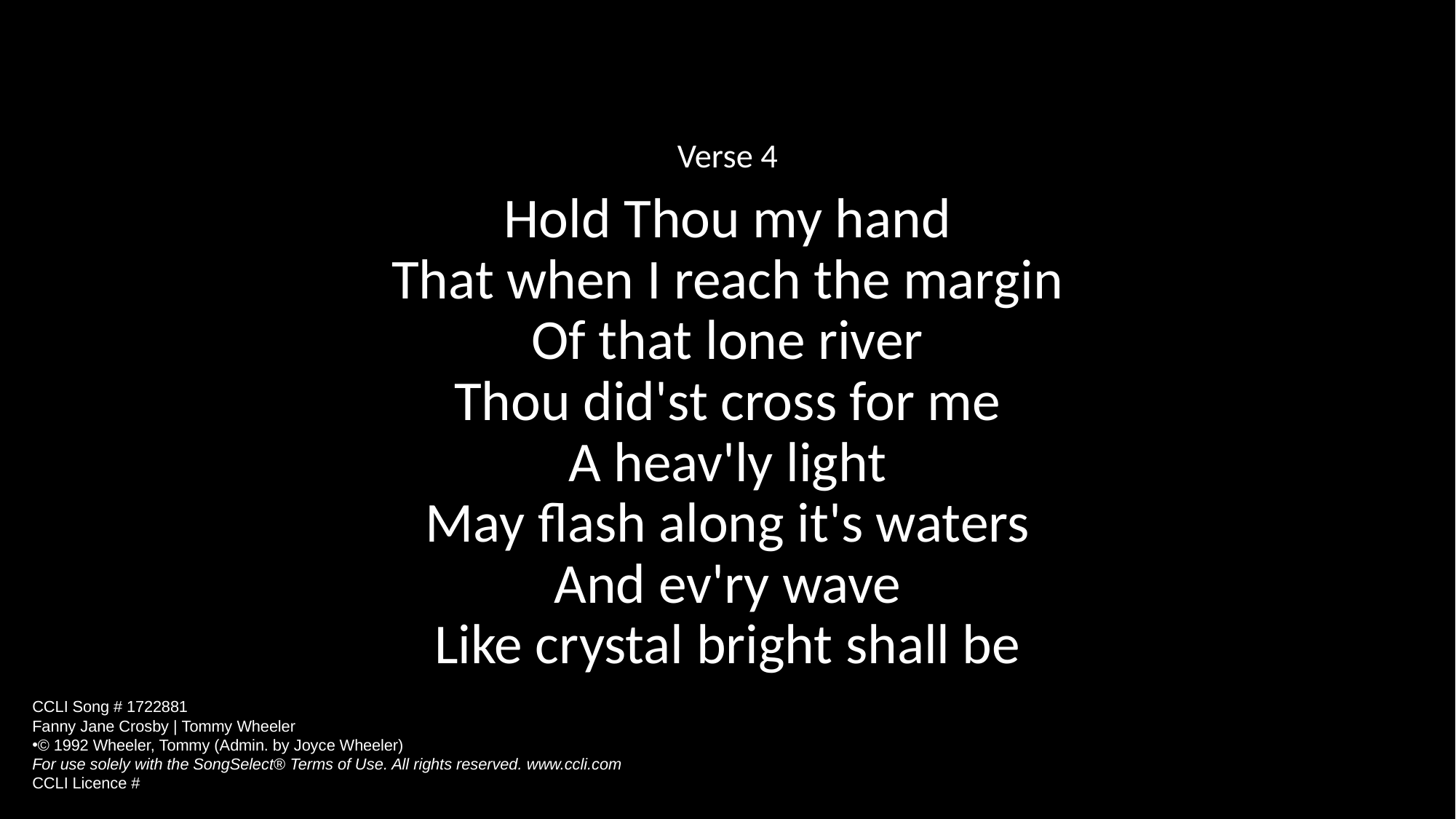

Verse 4
Hold Thou my hand
That when I reach the margin
Of that lone river
Thou did'st cross for me
A heav'ly light
May flash along it's waters
And ev'ry wave
Like crystal bright shall be

CCLI Song # 1722881
Fanny Jane Crosby | Tommy Wheeler
© 1992 Wheeler, Tommy (Admin. by Joyce Wheeler)
For use solely with the SongSelect® Terms of Use. All rights reserved. www.ccli.com
CCLI Licence #